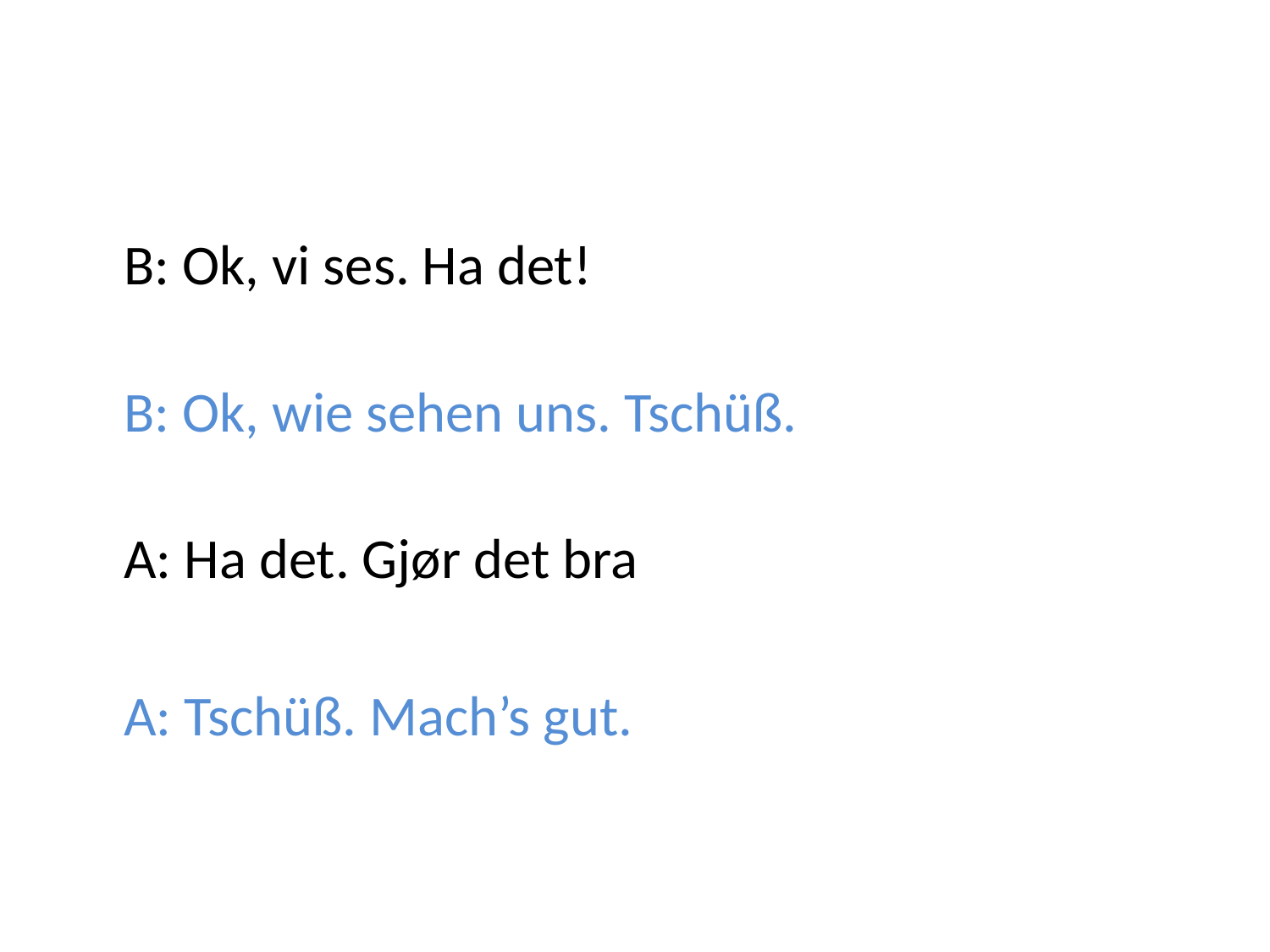

#
	B: Ok, vi ses. Ha det!
B: Ok, wie sehen uns. Tschüß.
A: Ha det. Gjør det bra

	A: Tschüß. Mach’s gut.